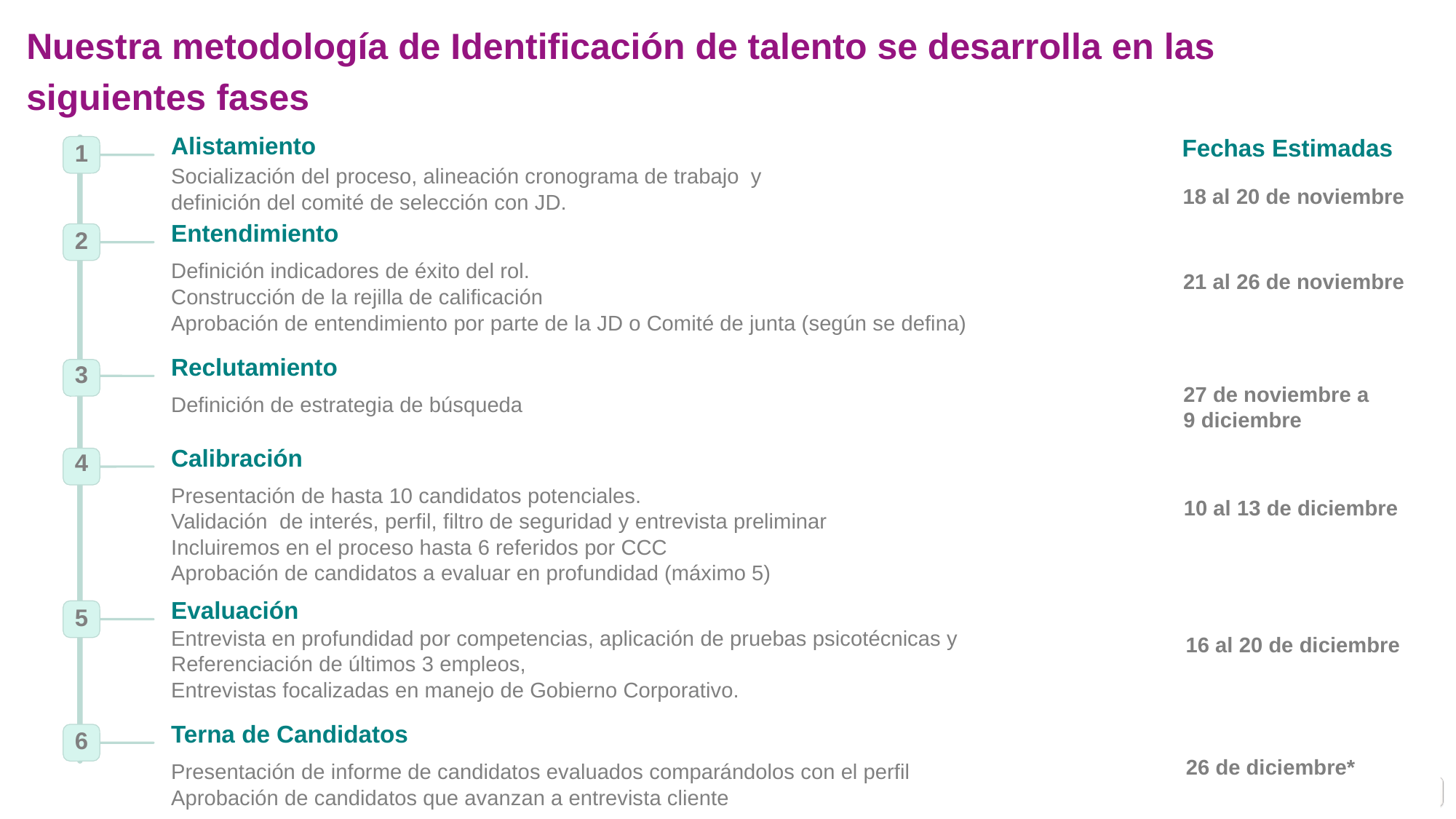

Nuestra metodología de Identificación de talento se desarrolla en las
siguientes fases

Alistamiento
Fechas Estimadas

1

Socialización del proceso, alineación cronograma de trabajo  y
definición del comité de selección con JD.
18 al 20 de noviembre
Entendimiento

2

Definición indicadores de éxito del rol.
Construcción de la rejilla de calificación
Aprobación de entendimiento por parte de la JD o Comité de junta (según se defina)
21 al 26 de noviembre
Reclutamiento

3

27 de noviembre a
9 diciembre
Definición de estrategia de búsqueda
Calibración

4

Presentación de hasta 10 candidatos potenciales.
Validación  de interés, perfil, filtro de seguridad y entrevista preliminar
Incluiremos en el proceso hasta 6 referidos por CCC
Aprobación de candidatos a evaluar en profundidad (máximo 5)
10 al 13 de diciembre
Evaluación

5

Entrevista en profundidad por competencias, aplicación de pruebas psicotécnicas y
Referenciación de últimos 3 empleos,
Entrevistas focalizadas en manejo de Gobierno Corporativo.
16 al 20 de diciembre
Terna de Candidatos

6

26 de diciembre*
Presentación de informe de candidatos evaluados comparándolos con el perfil
Aprobación de candidatos que avanzan a entrevista cliente